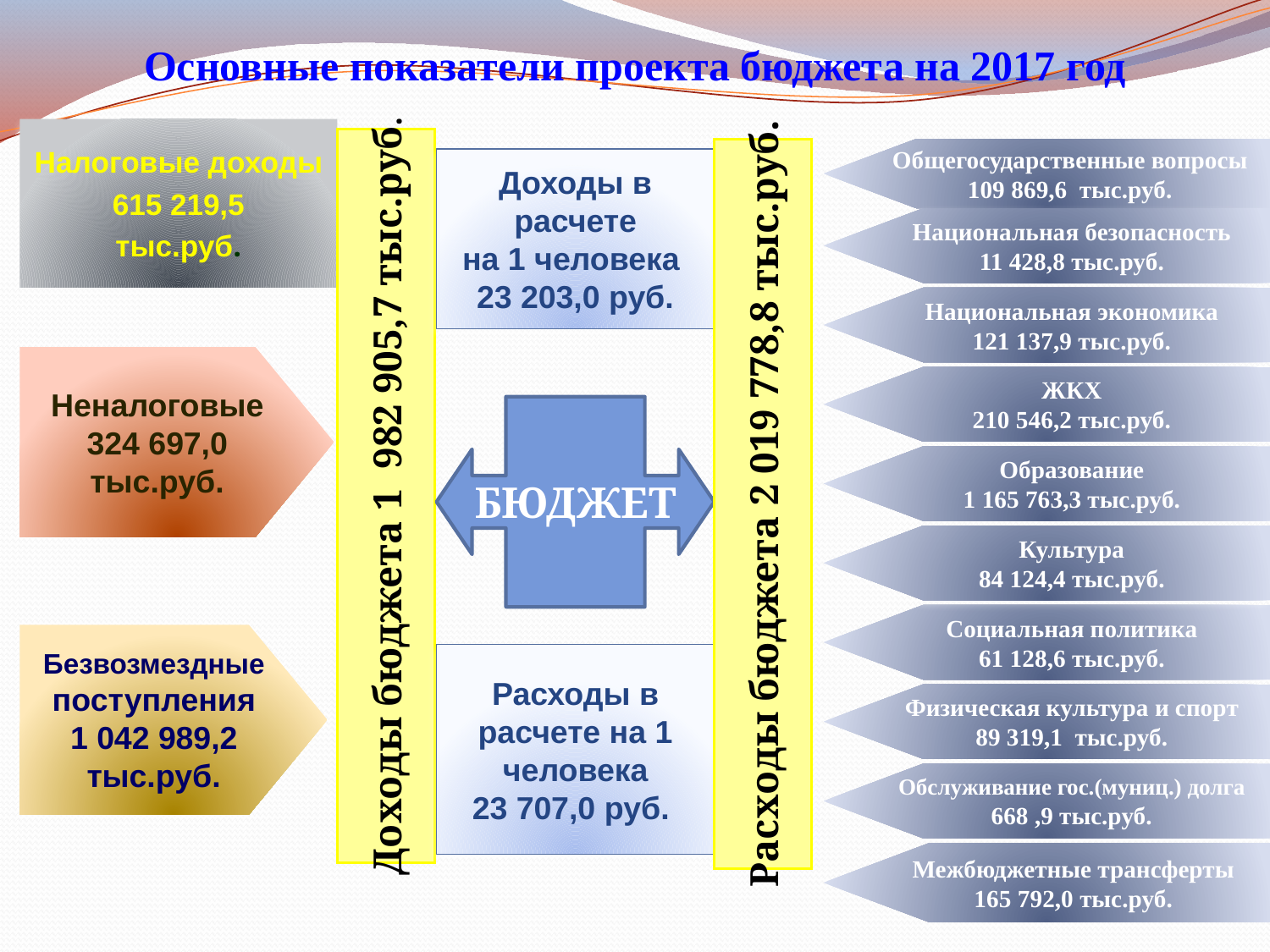

# Основные показатели проекта бюджета на 2017 год
Налоговые доходы
615 219,5
тыс.руб.
Доходы бюджета 1  982 905,7 тыс.руб.
Расходы бюджета 2 019 778,8 тыс.руб.
Общегосударственные вопросы
109 869,6  тыс.руб.
Доходы в расчете
на 1 человека
23 203,0 руб.
Национальная безопасность
11 428,8 тыс.руб.

Национальная экономика
121 137,9 тыс.руб.
.
Неналоговые 324 697,0 тыс.руб.
БЮДЖЕТ
ЖКХ
210 546,2 тыс.руб.
Образование
1 165 763,3 тыс.руб.
Культура
84 124,4 тыс.руб.
Социальная политика
61 128,6 тыс.руб.
Безвозмездные поступления
1 042 989,2 тыс.руб.
Расходы в расчете на 1 человека
23 707,0 руб.
Физическая культура и спорт
89 319,1  тыс.руб.
Обслуживание гос.(муниц.) долга
668 ,9 тыс.руб.
Межбюджетные трансферты
165 792,0 тыс.руб.